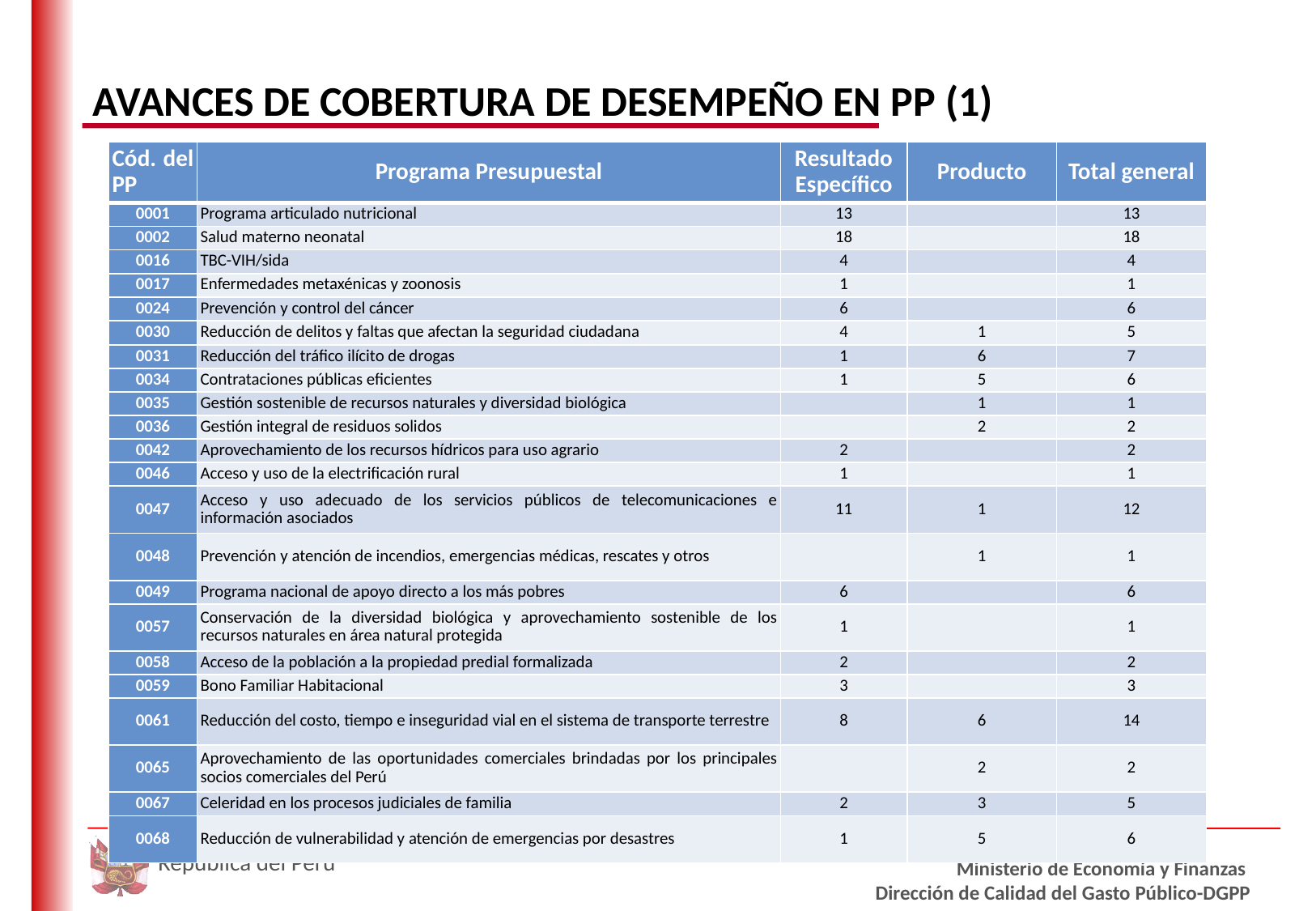

AVANCES DE COBERTURA DE DESEMPEÑO EN PP (1)
| Cód. del PP | Programa Presupuestal | Resultado Específico | Producto | Total general |
| --- | --- | --- | --- | --- |
| 0001 | Programa articulado nutricional | 13 |  | 13 |
| 0002 | Salud materno neonatal | 18 |  | 18 |
| 0016 | TBC-VIH/sida | 4 |  | 4 |
| 0017 | Enfermedades metaxénicas y zoonosis | 1 |  | 1 |
| 0024 | Prevención y control del cáncer | 6 |  | 6 |
| 0030 | Reducción de delitos y faltas que afectan la seguridad ciudadana | 4 | 1 | 5 |
| 0031 | Reducción del tráfico ilícito de drogas | 1 | 6 | 7 |
| 0034 | Contrataciones públicas eficientes | 1 | 5 | 6 |
| 0035 | Gestión sostenible de recursos naturales y diversidad biológica |  | 1 | 1 |
| 0036 | Gestión integral de residuos solidos |  | 2 | 2 |
| 0042 | Aprovechamiento de los recursos hídricos para uso agrario | 2 |  | 2 |
| 0046 | Acceso y uso de la electrificación rural | 1 |  | 1 |
| 0047 | Acceso y uso adecuado de los servicios públicos de telecomunicaciones e información asociados | 11 | 1 | 12 |
| 0048 | Prevención y atención de incendios, emergencias médicas, rescates y otros |  | 1 | 1 |
| 0049 | Programa nacional de apoyo directo a los más pobres | 6 |  | 6 |
| 0057 | Conservación de la diversidad biológica y aprovechamiento sostenible de los recursos naturales en área natural protegida | 1 |  | 1 |
| 0058 | Acceso de la población a la propiedad predial formalizada | 2 |  | 2 |
| 0059 | Bono Familiar Habitacional | 3 |  | 3 |
| 0061 | Reducción del costo, tiempo e inseguridad vial en el sistema de transporte terrestre | 8 | 6 | 14 |
| 0065 | Aprovechamiento de las oportunidades comerciales brindadas por los principales socios comerciales del Perú |  | 2 | 2 |
| 0067 | Celeridad en los procesos judiciales de familia | 2 | 3 | 5 |
| 0068 | Reducción de vulnerabilidad y atención de emergencias por desastres | 1 | 5 | 6 |